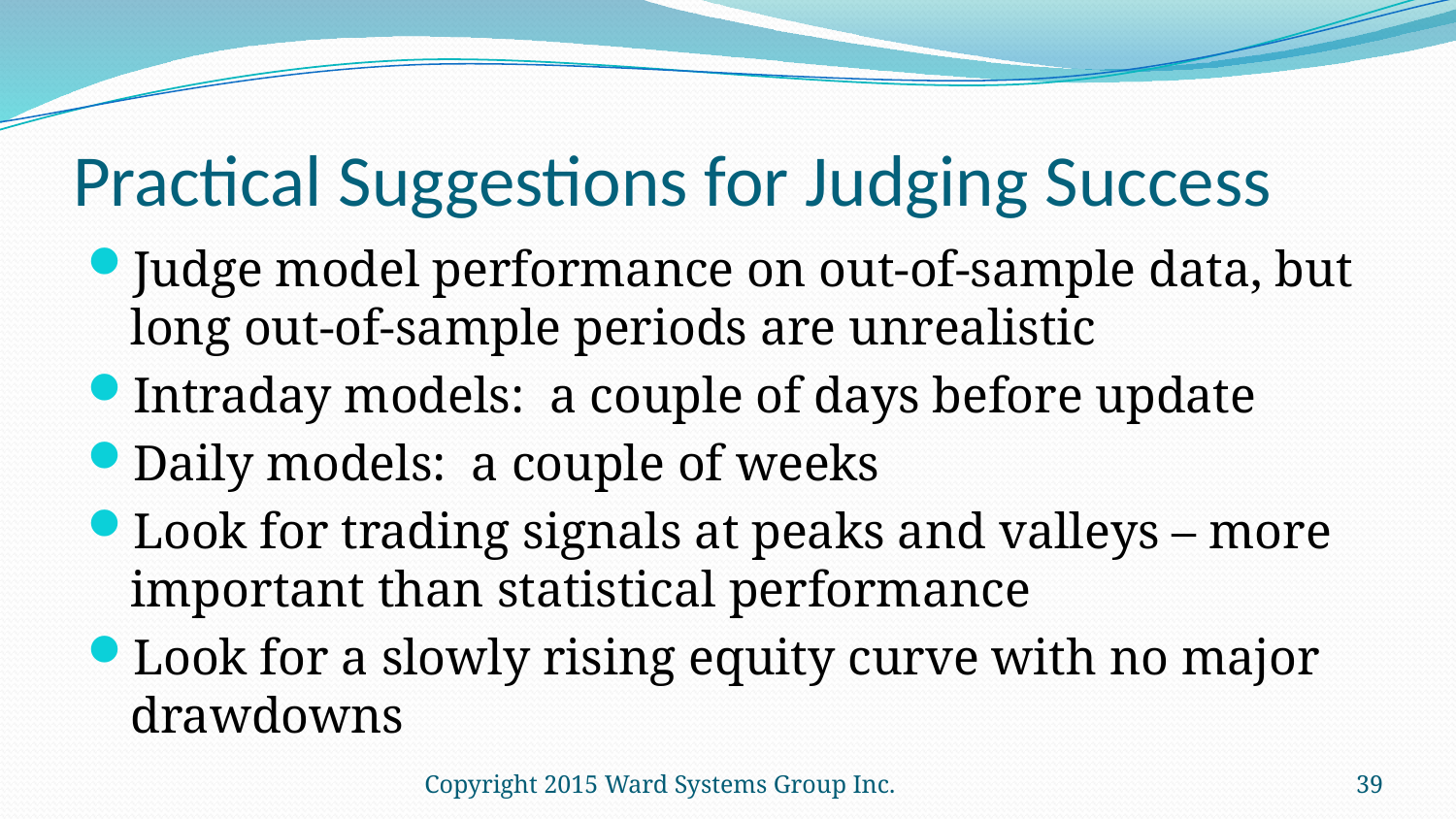

# Practical Suggestions for Judging Success
Judge model performance on out-of-sample data, but long out-of-sample periods are unrealistic
Intraday models:  a couple of days before update
Daily models:  a couple of weeks
Look for trading signals at peaks and valleys – more important than statistical performance
Look for a slowly rising equity curve with no major drawdowns

Copyright 2015 Ward Systems Group Inc.
39